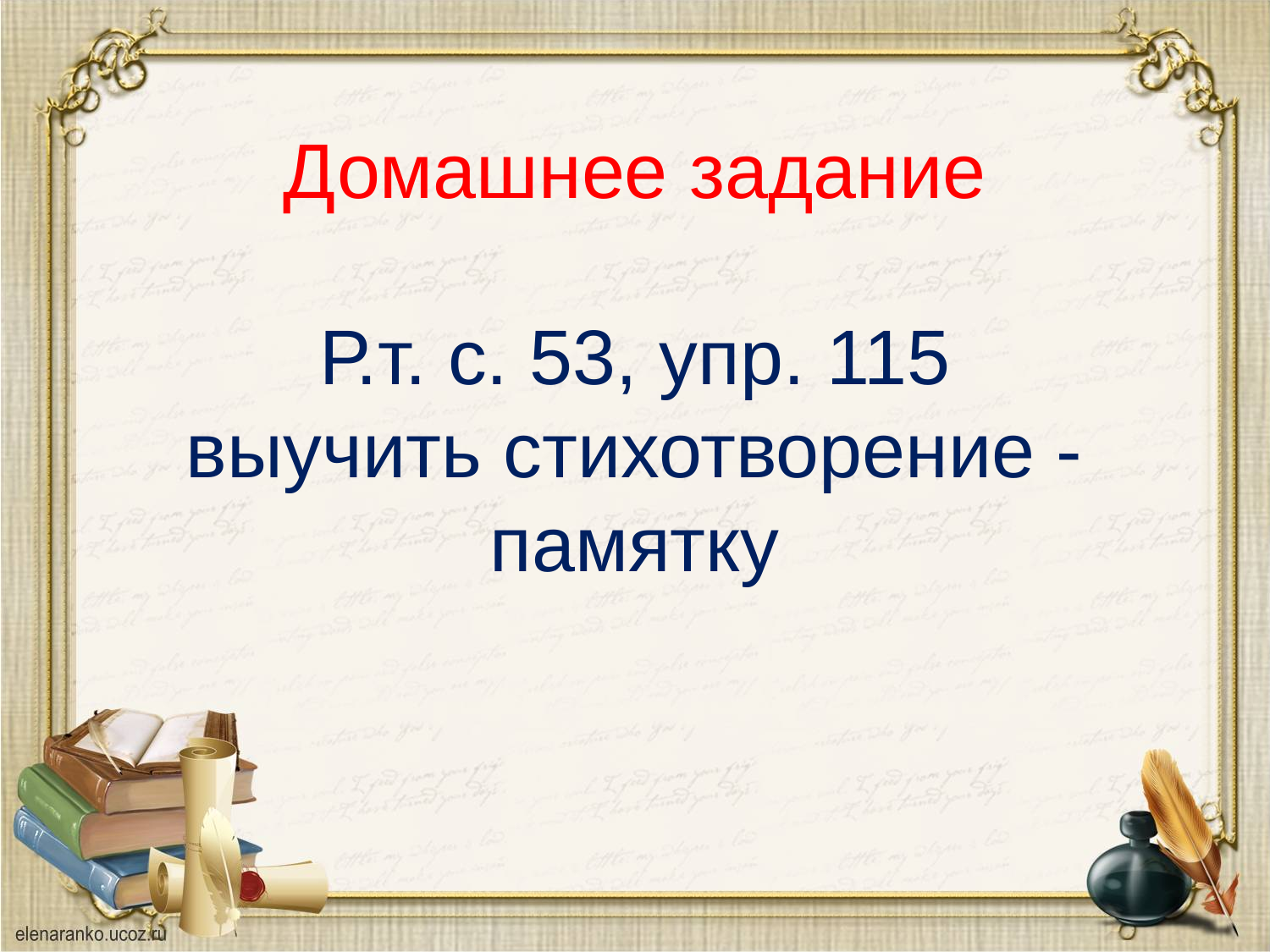

# Домашнее задание Р.т. с. 53, упр. 115 выучить стихотворение - памятку